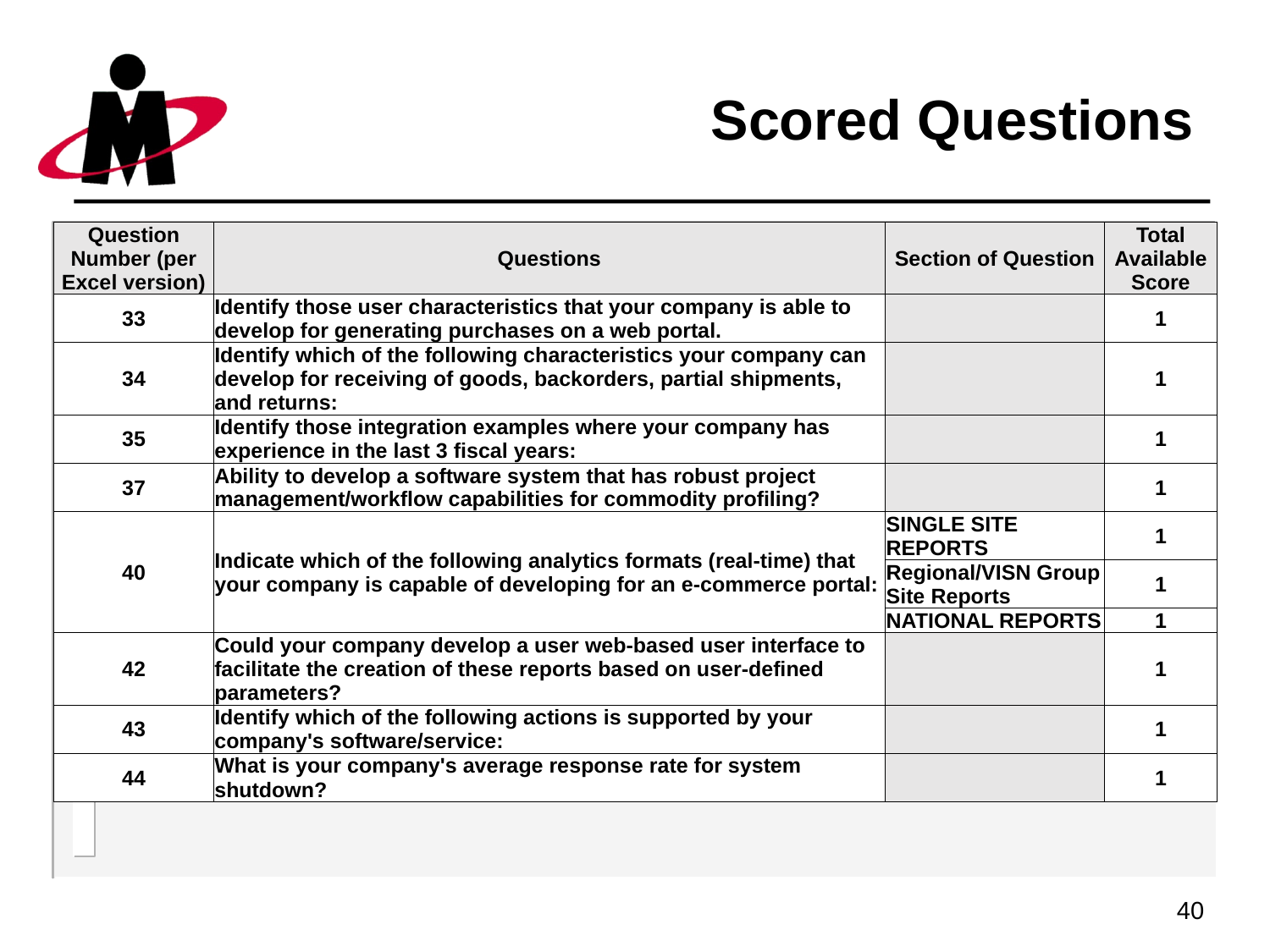

# Scored Questions
| Question Number (per Excel version) | Questions | Section of Question | Total Available Score |
| --- | --- | --- | --- |
| 33 | Identify those user characteristics that your company is able to develop for generating purchases on a web portal. |  | 1 |
| 34 | Identify which of the following characteristics your company can develop for receiving of goods, backorders, partial shipments, and returns: |  | 1 |
| 35 | Identify those integration examples where your company has experience in the last 3 fiscal years: |  | 1 |
| 37 | Ability to develop a software system that has robust project management/workflow capabilities for commodity profiling? |  | 1 |
| 40 | Indicate which of the following analytics formats (real-time) that your company is capable of developing for an e-commerce portal: | SINGLE SITE REPORTS | 1 |
|  |  | Regional/VISN Group Site Reports | 1 |
|  |  | NATIONAL REPORTS | 1 |
| 42 | Could your company develop a user web-based user interface to facilitate the creation of these reports based on user-defined parameters? |  | 1 |
| 43 | Identify which of the following actions is supported by your company's software/service: |  | 1 |
| 44 | What is your company's average response rate for system shutdown? |  | 1 |
40